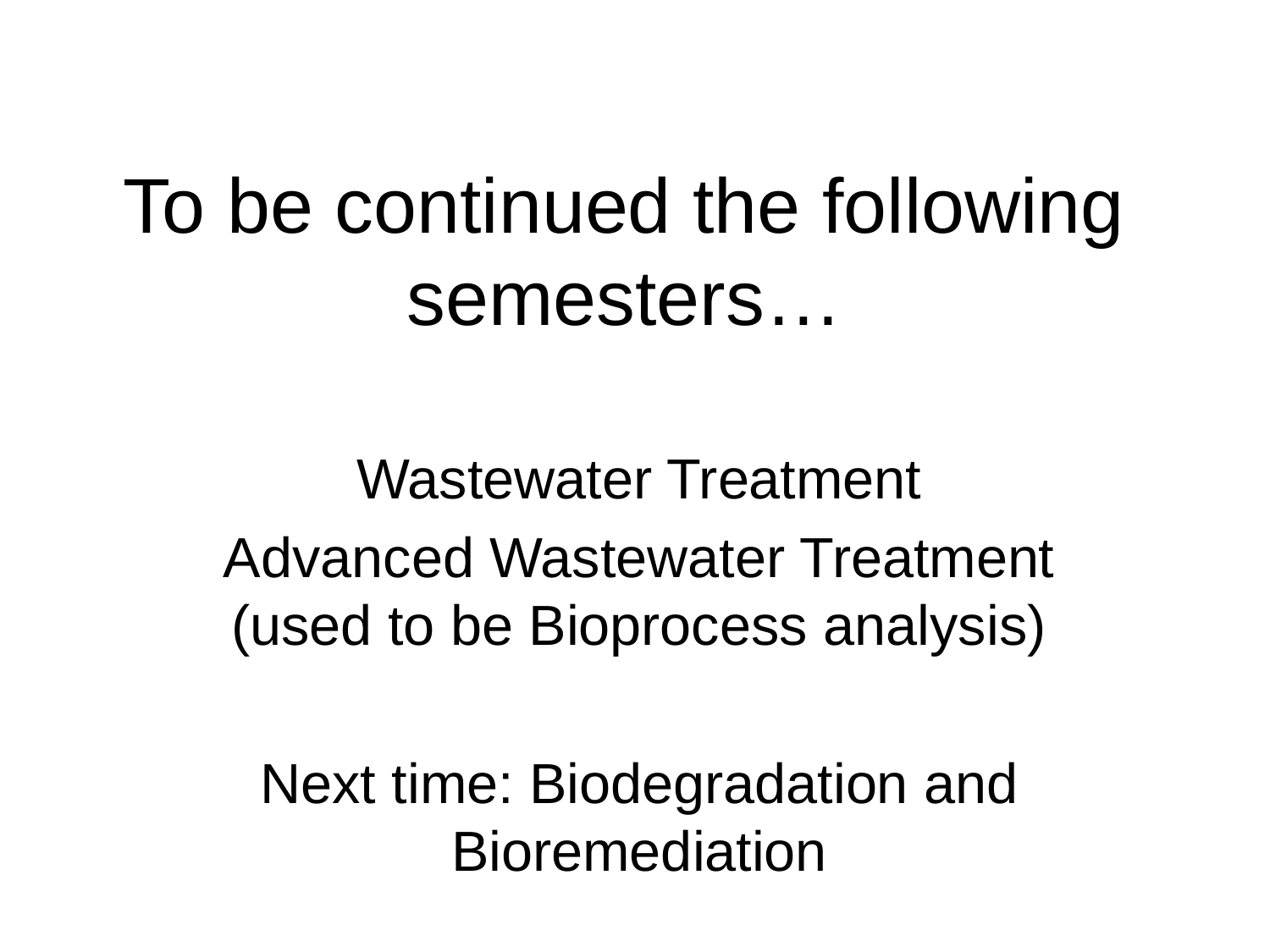

# To be continued the following semesters…
Wastewater Treatment
Advanced Wastewater Treatment (used to be Bioprocess analysis)

Next time: Biodegradation and Bioremediation